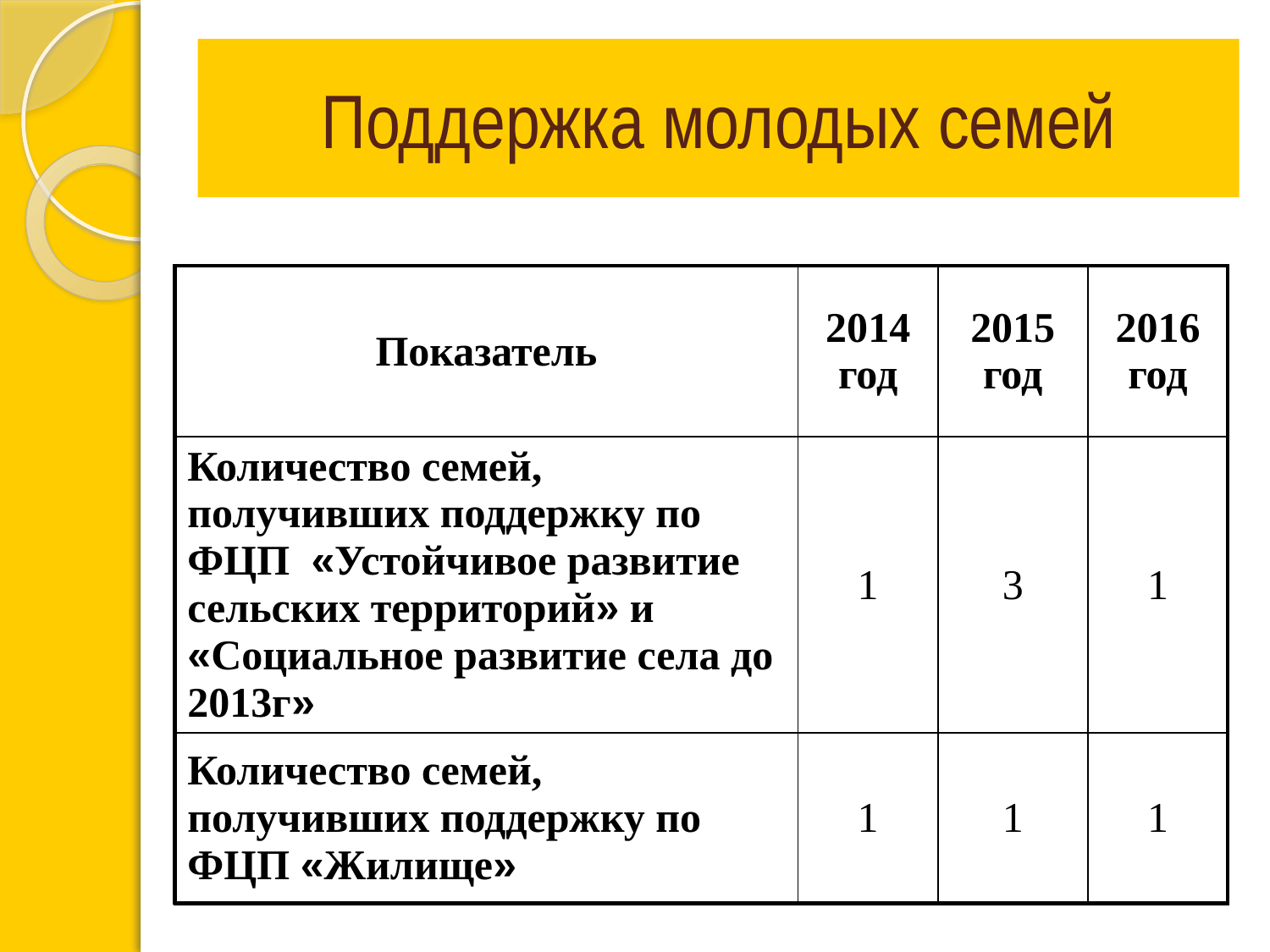

Поддержка молодых семей

| Показатель | 2014 год | 2015 год | 2016 год |
| --- | --- | --- | --- |
| Количество семей, получивших поддержку по ФЦП «Устойчивое развитие сельских территорий» и «Социальное развитие села до 2013г» | 1 | 3 | 1 |
| Количество семей, получивших поддержку по ФЦП «Жилище» | 1 | 1 | 1 |